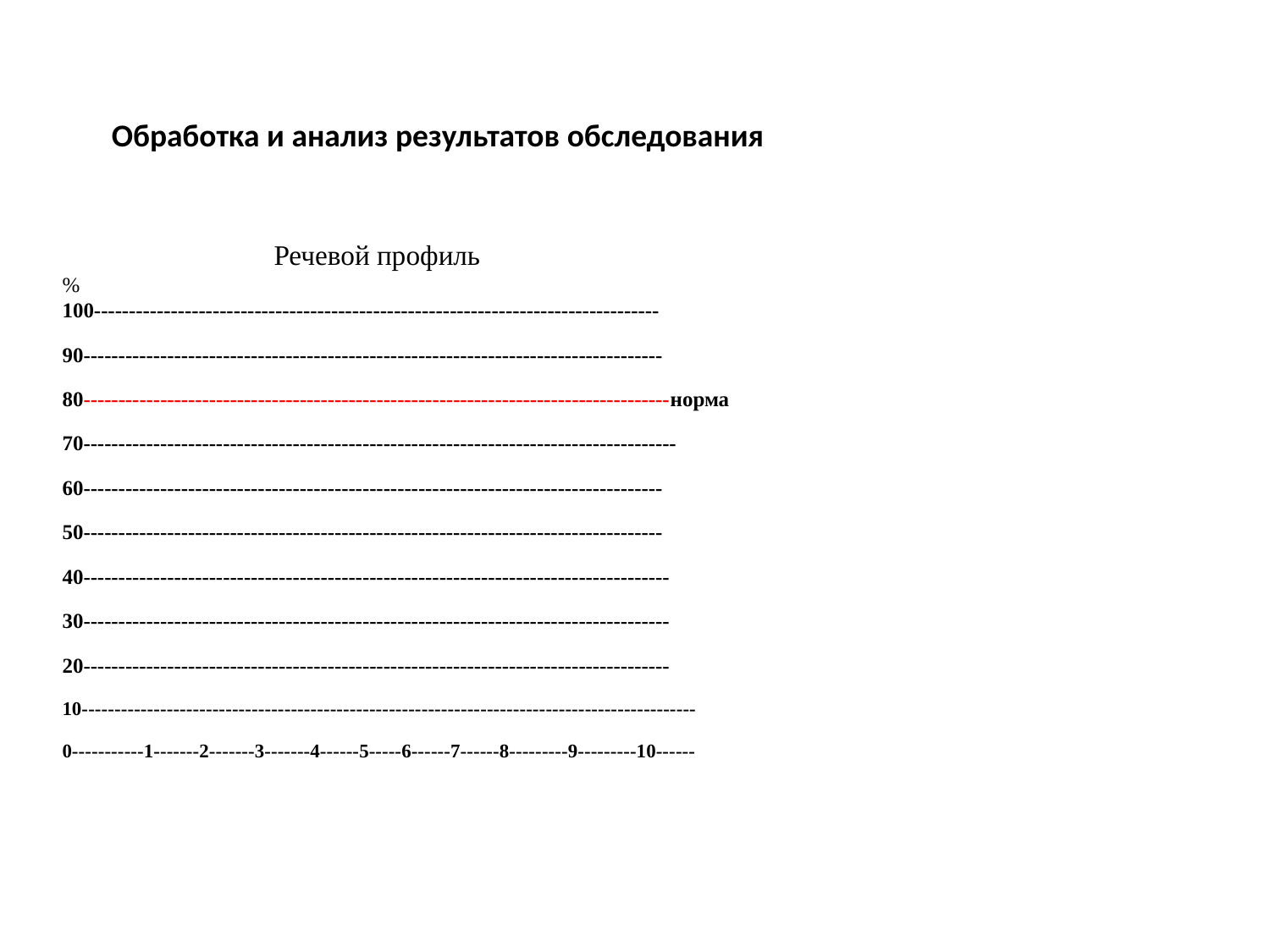

Обработка и анализ результатов обследования
                                        Речевой профиль
%
100---------------------------------------------------------------------------------

90-----------------------------------------------------------------------------------

80------------------------------------------------------------------------------------норма

70-------------------------------------------------------------------------------------

60-----------------------------------------------------------------------------------

50-----------------------------------------------------------------------------------

40------------------------------------------------------------------------------------

30------------------------------------------------------------------------------------

20------------------------------------------------------------------------------------

10----------------------------------------------------------------------------------------------

0-----------1-------2-------3-------4------5-----6------7------8---------9---------10------